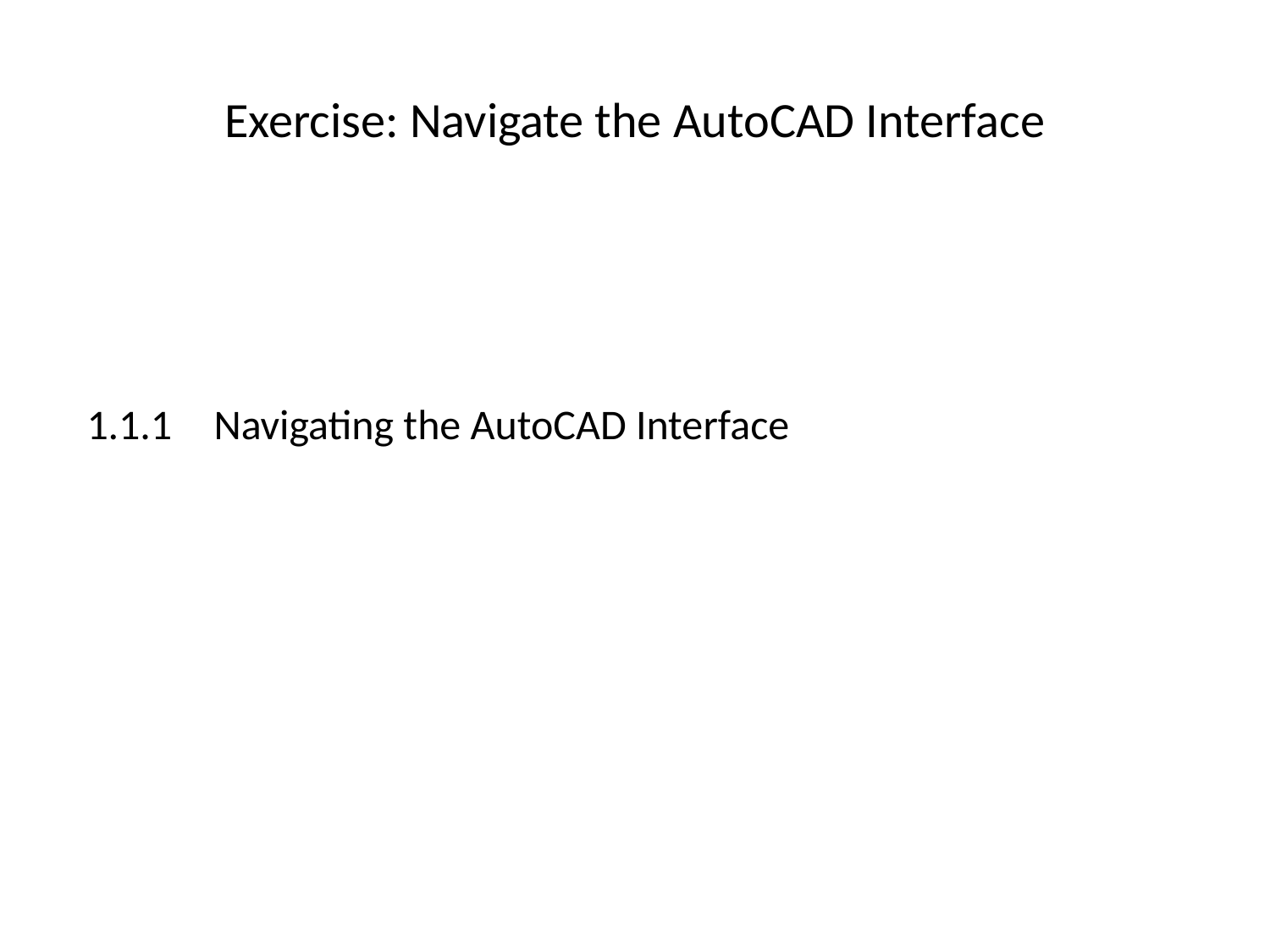

# Exercise: Navigate the AutoCAD Interface
1.1.1	Navigating the AutoCAD Interface